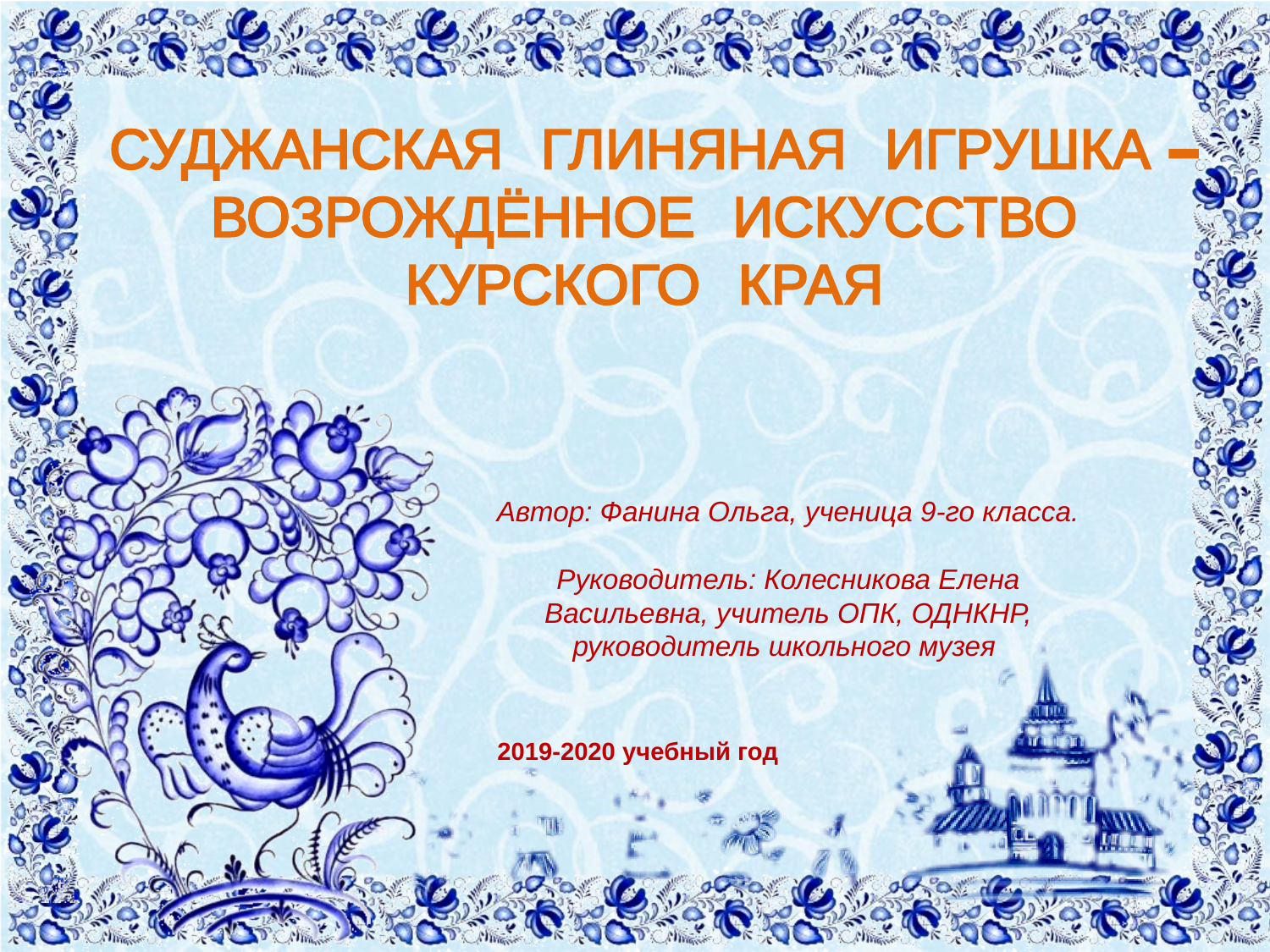

СУДЖАНСКАЯ  ГЛИНЯНАЯ  ИГРУШКА –
ВОЗРОЖДЁННОЕ  ИСКУССТВО  КУРСКОГО  КРАЯ

Автор: Фанина Ольга, ученица 9-го класса.

Руководитель: Колесникова Елена Васильевна, учитель ОПК, ОДНКНР, руководитель школьного музея
2019-2020 учебный год